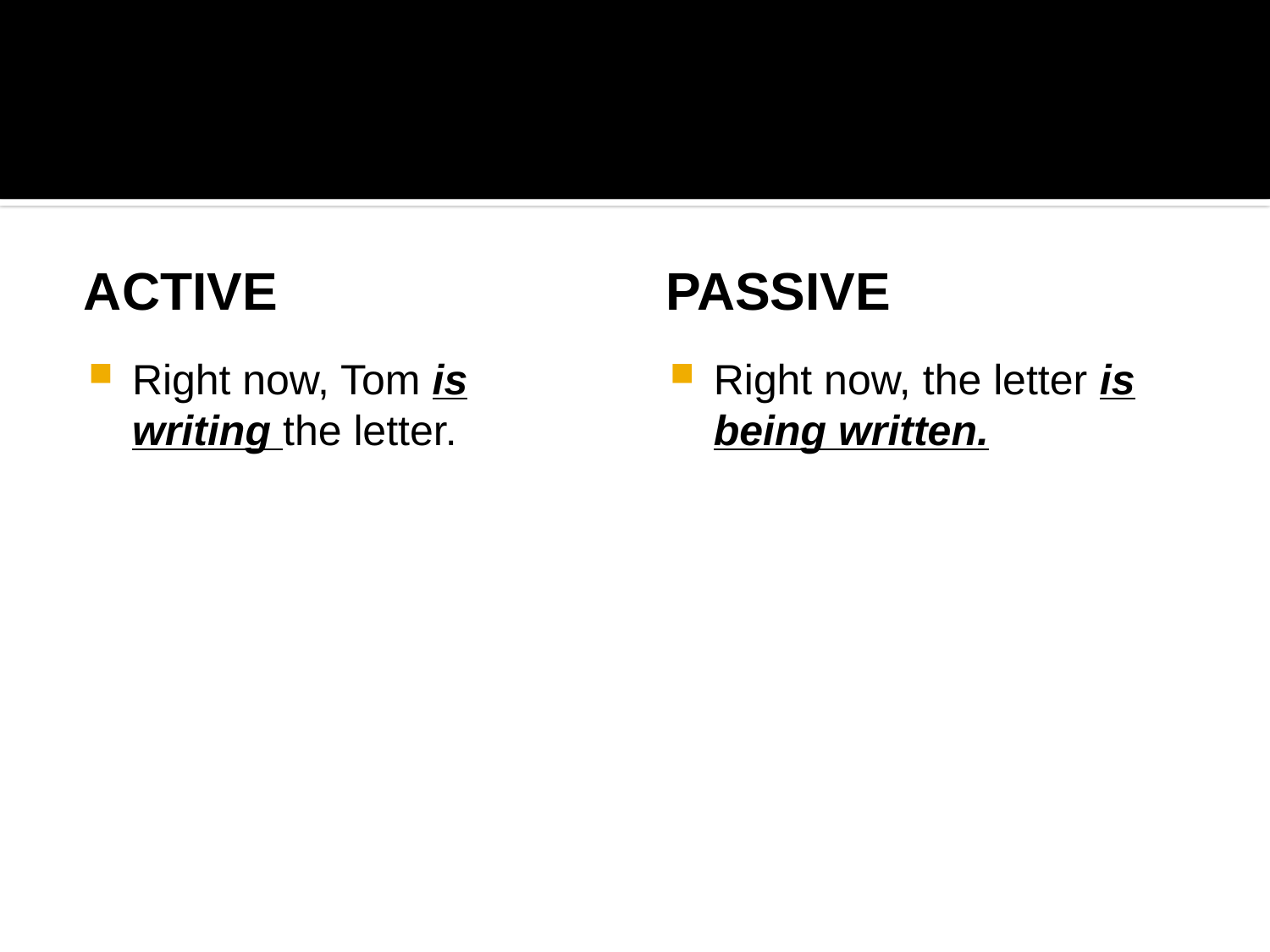

#
active
passive
Right now, Tom is writing the letter.
Right now, the letter is being written.